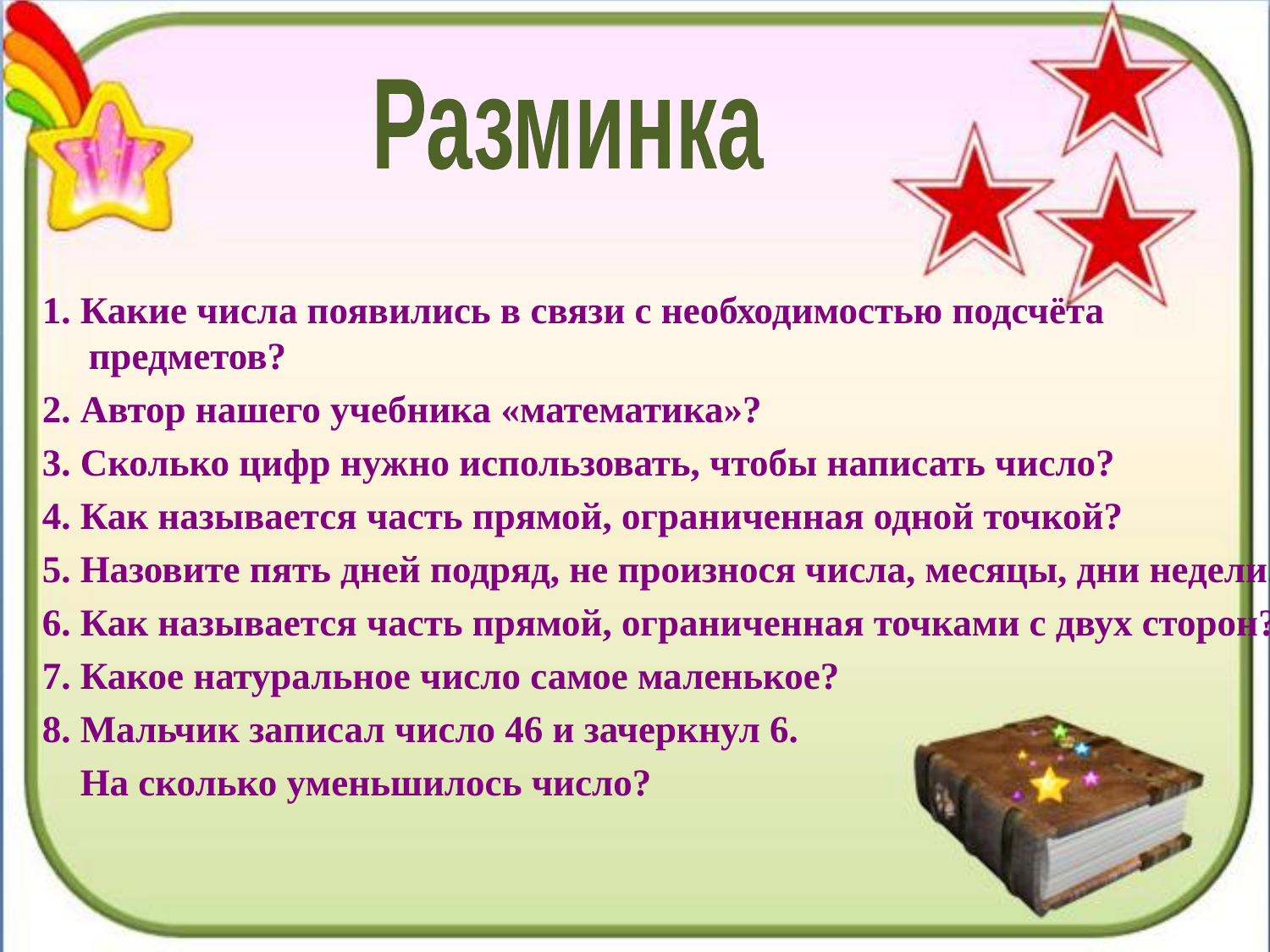

Разминка
1. Какие числа появились в связи с необходимостью подсчёта предметов?
2. Автор нашего учебника «математика»?
3. Сколько цифр нужно использовать, чтобы написать число?
4. Как называется часть прямой, ограниченная одной точкой?
5. Назовите пять дней подряд, не произнося числа, месяцы, дни недели.
6. Как называется часть прямой, ограниченная точками с двух сторон?
7. Какое натуральное число самое маленькое?
8. Мальчик записал число 46 и зачеркнул 6.
    На сколько уменьшилось число?